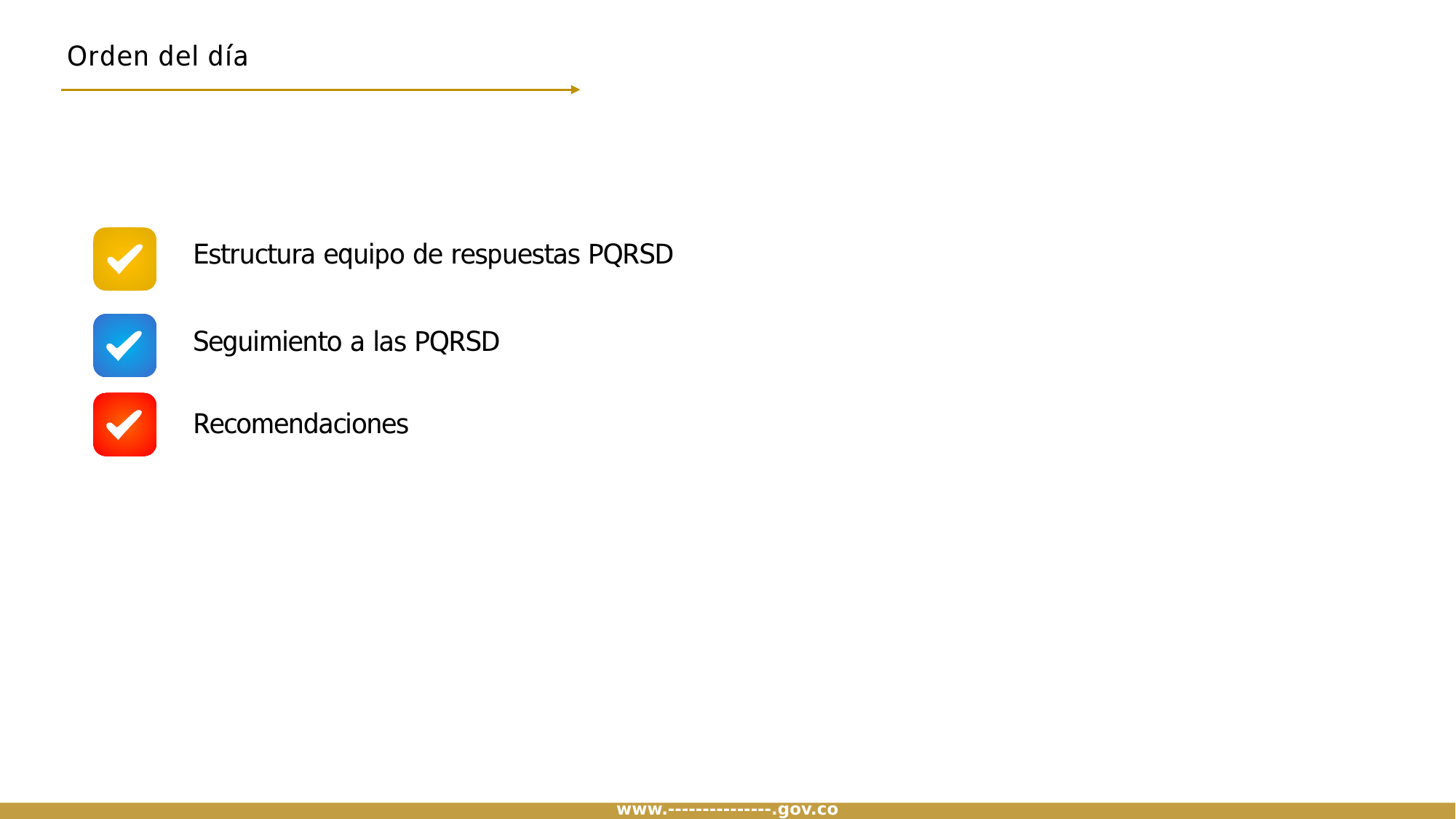

Orden del día

Estructura equipo de respuestas PQRSD

Seguimiento a las PQRSD

Recomendaciones

www.---------------.gov.co